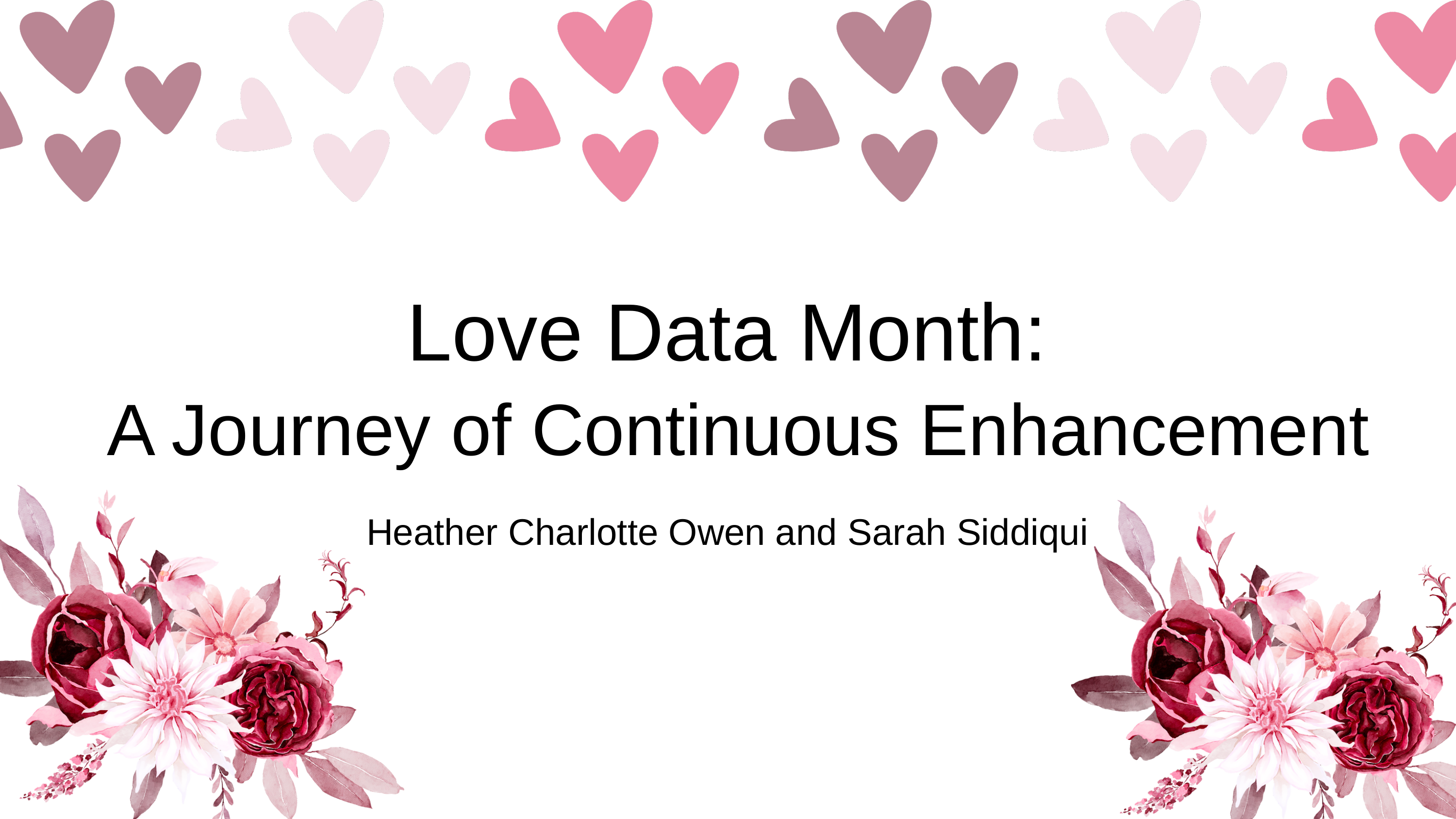

Love Data Month:
A Journey of Continuous Enhancement

Heather Charlotte Owen and Sarah Siddiqui